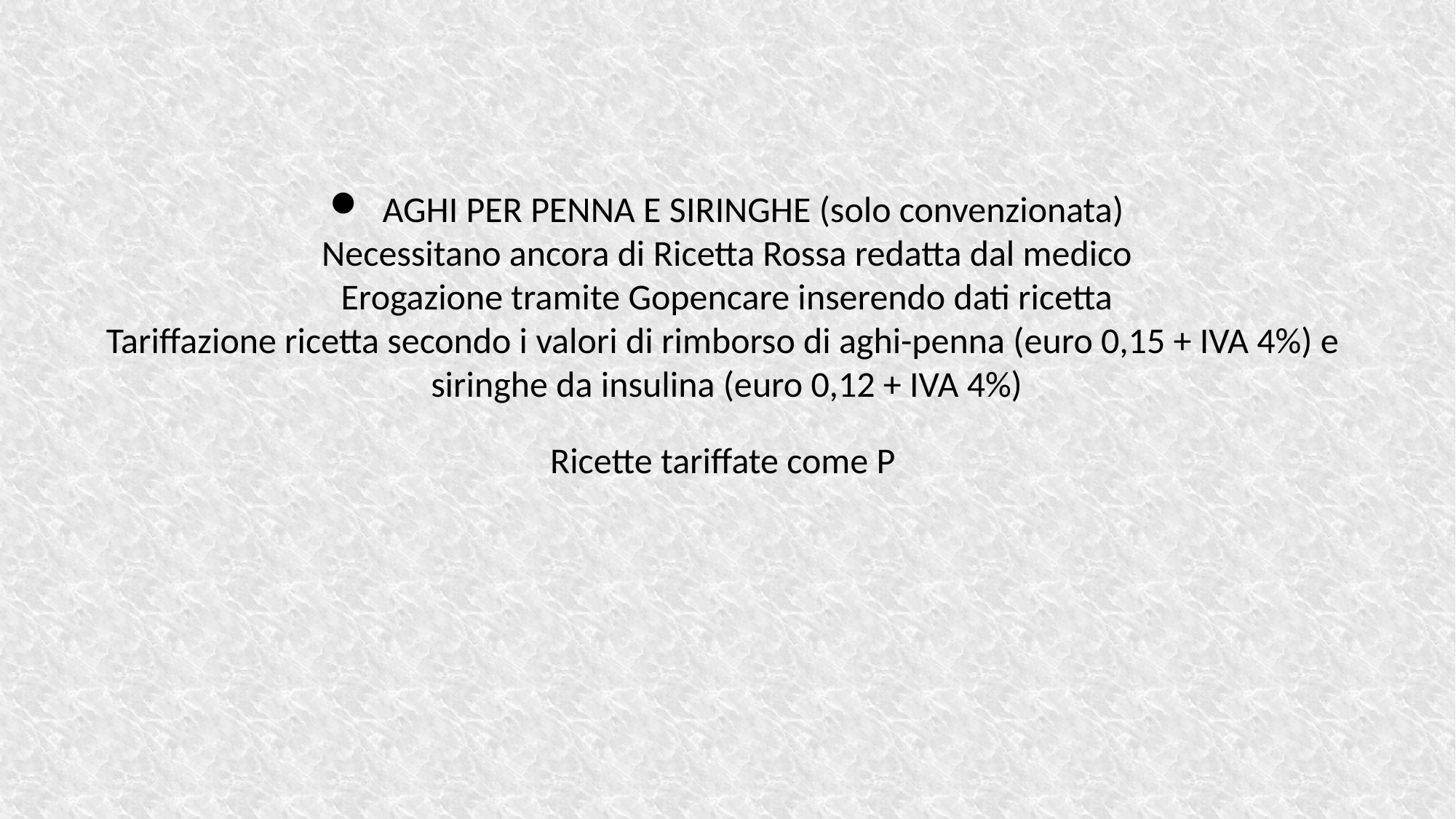

AGHI PER PENNA E SIRINGHE (solo convenzionata)
Necessitano ancora di Ricetta Rossa redatta dal medico
Erogazione tramite Gopencare inserendo dati ricetta
Tariffazione ricetta secondo i valori di rimborso di aghi-penna (euro 0,15 + IVA 4%) e
siringhe da insulina (euro 0,12 + IVA 4%)

Ricette tariffate come P